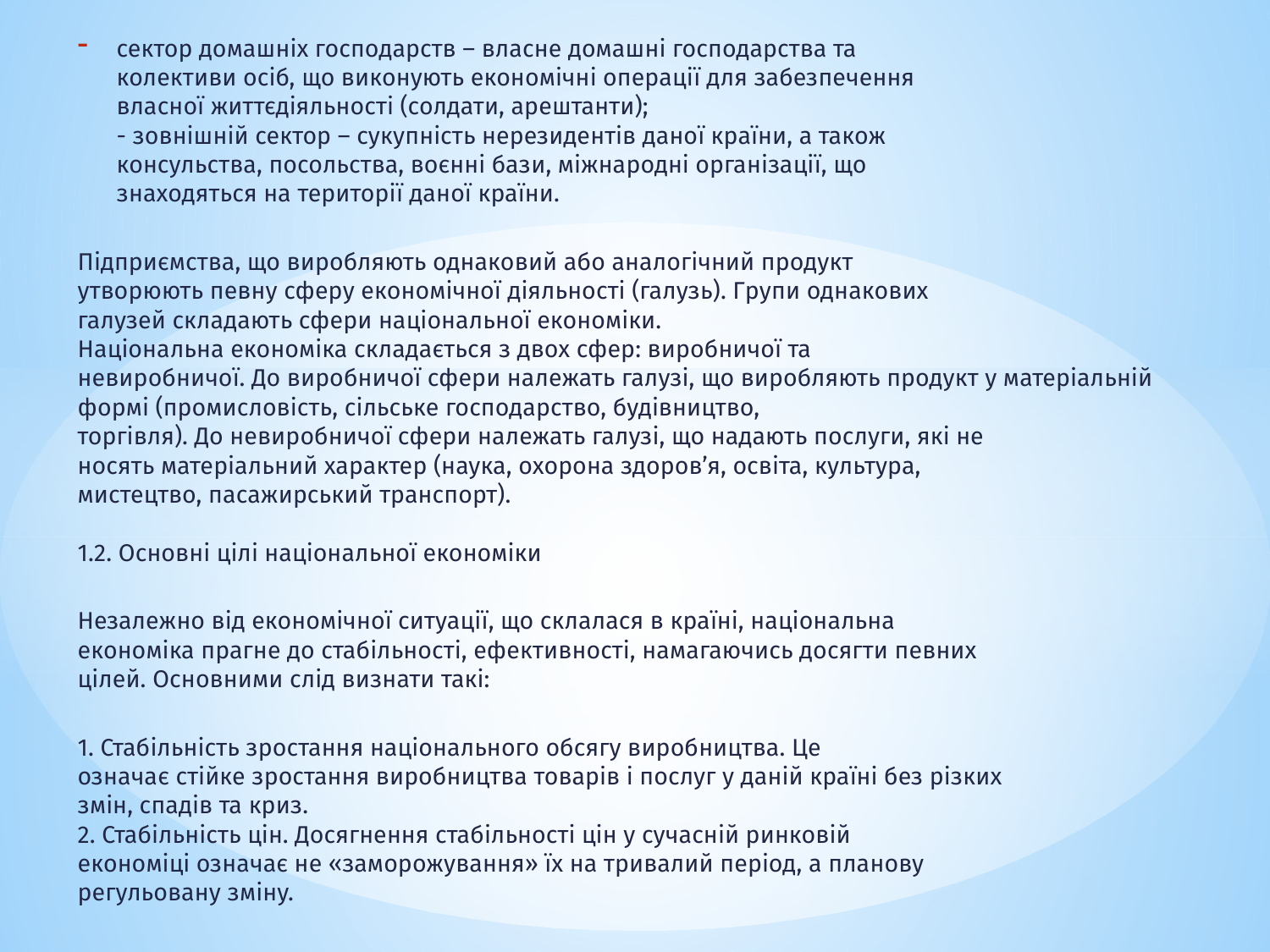

сектор домашніх господарств – власне домашні господарства та
колективи осіб, що виконують економічні операції для забезпечення
власної життєдіяльності (солдати, арештанти);
- зовнішній сектор – сукупність нерезидентів даної країни, а також
консульства, посольства, воєнні бази, міжнародні організації, що
знаходяться на території даної країни.
Підприємства, що виробляють однаковий або аналогічний продукт
утворюють певну сферу економічної діяльності (галузь). Групи однакових
галузей складають сфери національної економіки.
Національна економіка складається з двох сфер: виробничої та
невиробничої. До виробничої сфери належать галузі, що виробляють продукт у матеріальній формі (промисловість, сільське господарство, будівництво,
торгівля). До невиробничої сфери належать галузі, що надають послуги, які не
носять матеріальний характер (наука, охорона здоров’я, освіта, культура,
мистецтво, пасажирський транспорт).
1.2. Основні цілі національної економіки
Незалежно від економічної ситуації, що склалася в країні, національна
економіка прагне до стабільності, ефективності, намагаючись досягти певних
цілей. Основними слід визнати такі:
1. Стабільність зростання національного обсягу виробництва. Це
означає стійке зростання виробництва товарів і послуг у даній країні без різких
змін, спадів та криз.
2. Стабільність цін. Досягнення стабільності цін у сучасній ринковій
економіці означає не «заморожування» їх на тривалий період, а планову
регульовану зміну.